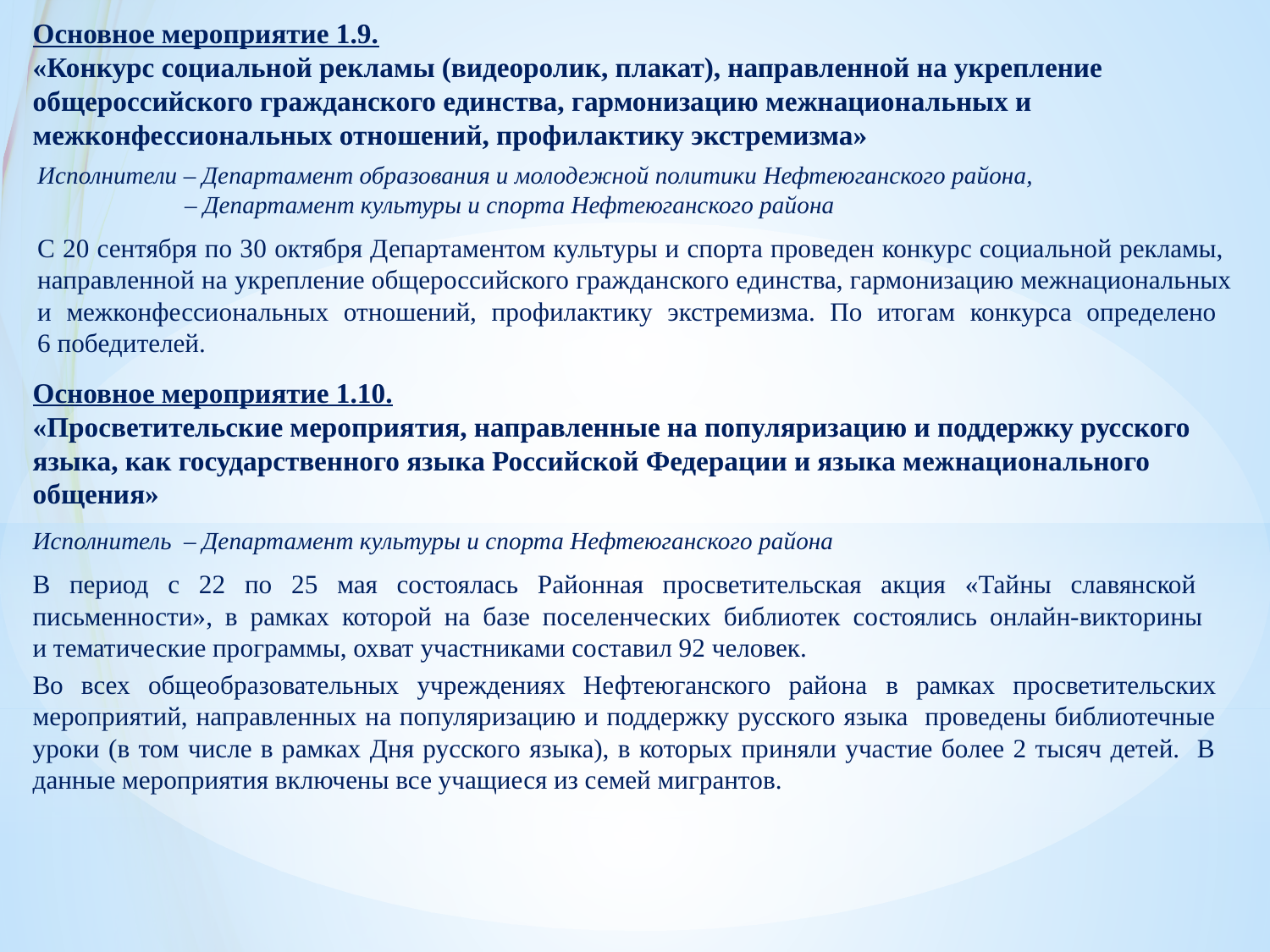

Основное мероприятие 1.9.
«Конкурс социальной рекламы (видеоролик, плакат), направленной на укрепление общероссийского гражданского единства, гармонизацию межнациональных и межконфессиональных отношений, профилактику экстремизма»
Исполнители – Департамент образования и молодежной политики Нефтеюганского района,
                        – Департамент культуры и спорта Нефтеюганского района
С 20 сентября по 30 октября Департаментом культуры и спорта проведен конкурс социальной рекламы,
направленной на укрепление общероссийского гражданского единства, гармонизацию межнациональных и межконфессиональных отношений, профилактику экстремизма. По итогам конкурса определено
6 победителей.
Основное мероприятие 1.10.
«Просветительские мероприятия, направленные на популяризацию и поддержку русского языка, как государственного языка Российской Федерации и языка межнационального общения»
Исполнитель  – Департамент культуры и спорта Нефтеюганского района
В период с 22 по 25 мая состоялась Районная просветительская акция «Тайны славянской
письменности», в рамках которой на базе поселенческих библиотек состоялись онлайн-викторины
и тематические программы, охват участниками составил 92 человек.
Во всех общеобразовательных учреждениях Нефтеюганского района в рамках просветительских мероприятий, направленных на популяризацию и поддержку русского языка  проведены библиотечные уроки (в том числе в рамках Дня русского языка), в которых приняли участие более 2 тысяч детей.  В данные мероприятия включены все учащиеся из семей мигрантов.